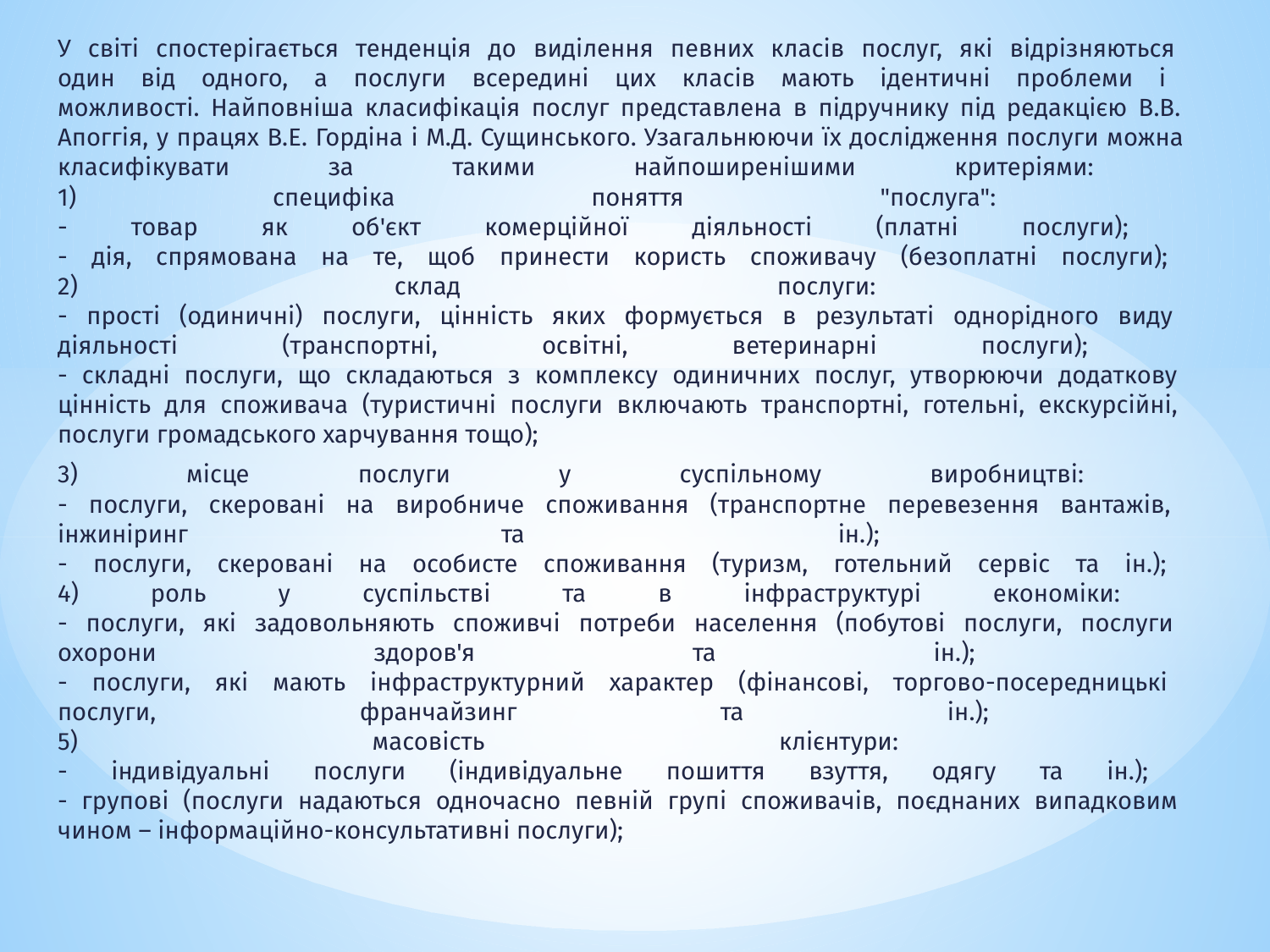

У світі спостерігається тенденція до виділення певних класів послуг, які відрізняються
один від одного, а послуги всередині цих класів мають ідентичні проблеми і
можливості. Найповніша класифікація послуг представлена в підручнику під редакцією В.В.
Апоггія, у працях В.Е. Гордіна і М.Д. Сущинського. Узагальнюючи їх дослідження послуги можна
класифікувати за такими найпоширенішими критеріями:
1) специфіка поняття "послуга":
- товар як об'єкт комерційної діяльності (платні послуги);
- дія, спрямована на те, щоб принести користь споживачу (безоплатні послуги);
2) склад послуги:
- прості (одиничні) послуги, цінність яких формується в результаті однорідного виду
діяльності (транспортні, освітні, ветеринарні послуги);
- складні послуги, що складаються з комплексу одиничних послуг, утворюючи додаткову
цінність для споживача (туристичні послуги включають транспортні, готельні, екскурсійні,
послуги громадського харчування тощо);
3) місце послуги у суспільному виробництві:
- послуги, скеровані на виробниче споживання (транспортне перевезення вантажів,
інжиніринг та ін.);
- послуги, скеровані на особисте споживання (туризм, готельний сервіс та ін.);
4) роль у суспільстві та в інфраструктурі економіки:
- послуги, які задовольняють споживчі потреби населення (побутові послуги, послуги
охорони здоров'я та ін.);
- послуги, які мають інфраструктурний характер (фінансові, торгово-посередницькі
послуги, франчайзинг та ін.);
5) масовість клієнтури:
- індивідуальні послуги (індивідуальне пошиття взуття, одягу та ін.);
- групові (послуги надаються одночасно певній групі споживачів, поєднаних випадковим
чином – інформаційно-консультативні послуги);